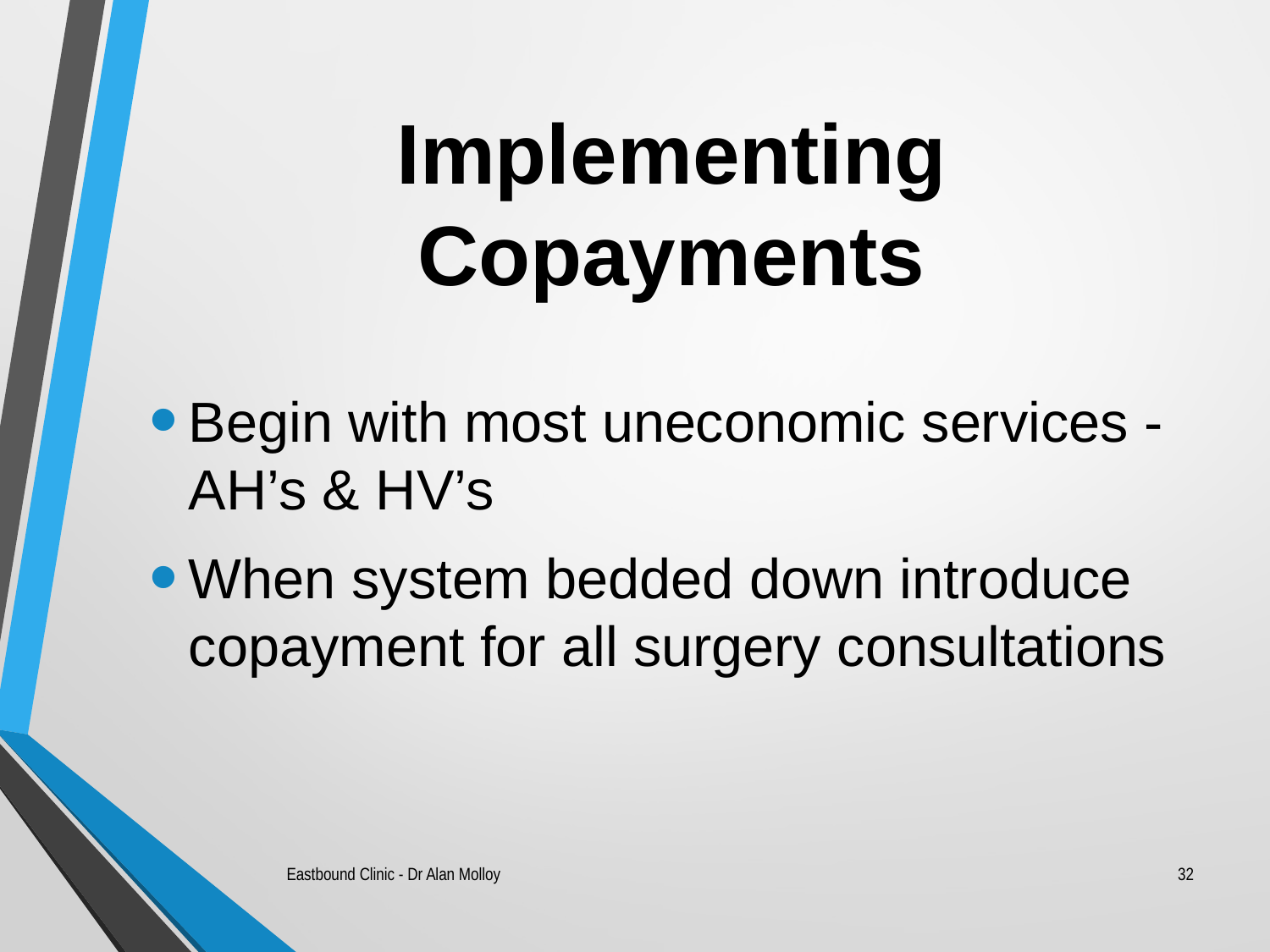

# Implementing Copayments
Begin with most uneconomic services - AH’s & HV’s
When system bedded down introduce copayment for all surgery consultations

Eastbound Clinic - Dr Alan Molloy
32